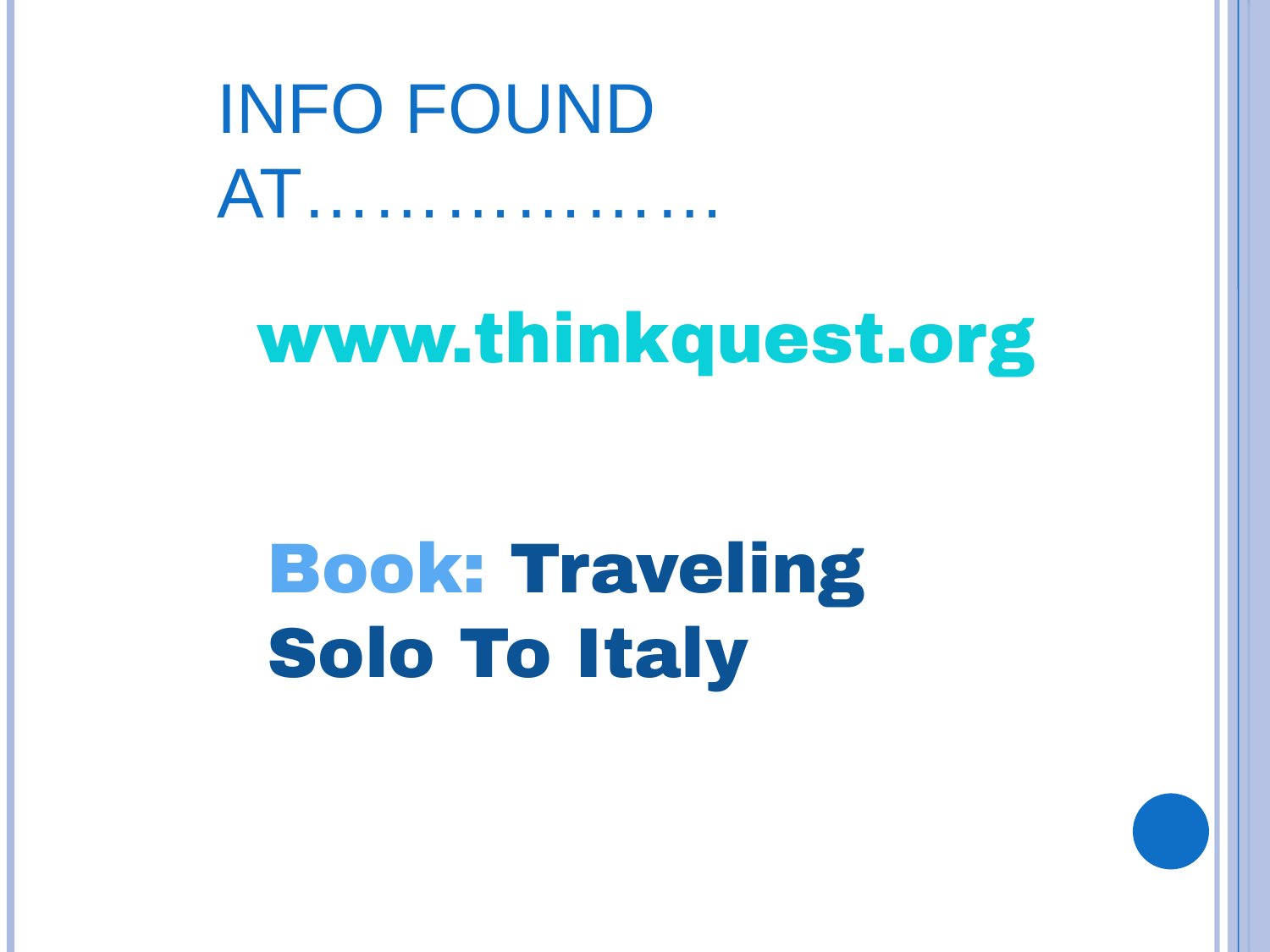

INFO FOUND AT………………
www.thinkquest.org
Book: Traveling Solo To Italy